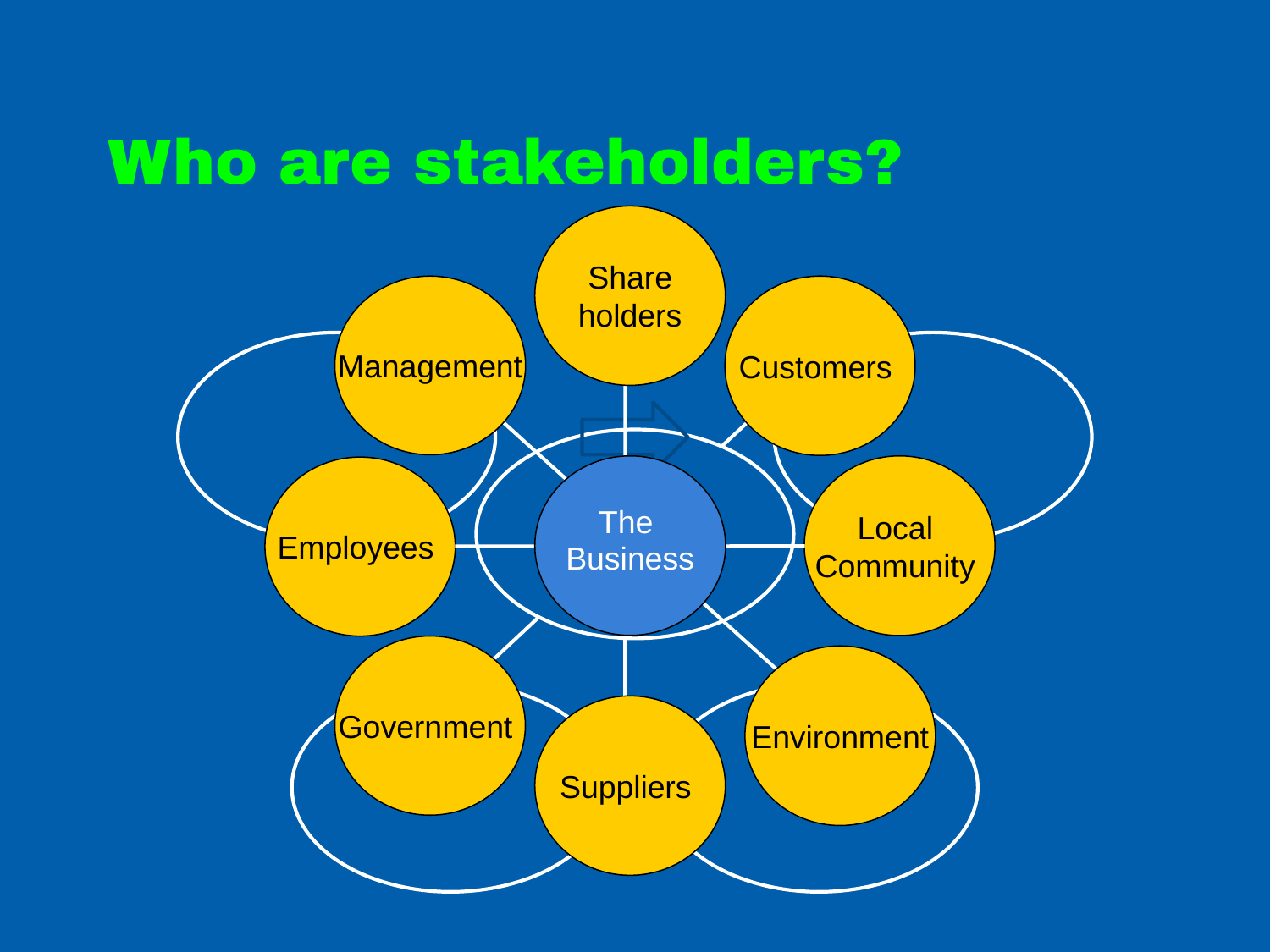

# Who are stakeholders?

Share
holders
Management
Customers

The
Business
Local
Community
Employees

Government
Environment
Suppliers